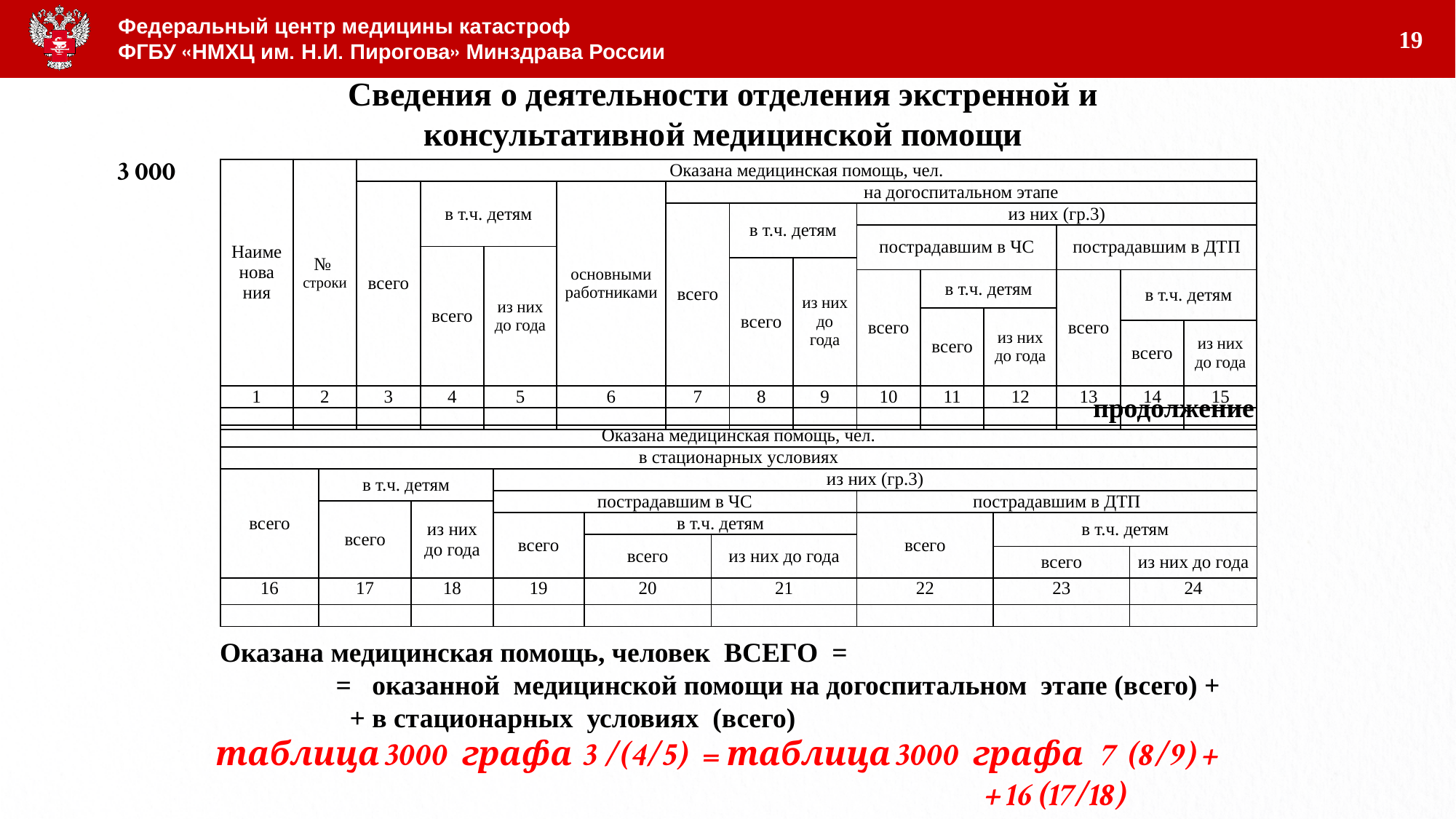

19
Сведения о деятельности отделения экстренной и
консультативной медицинской помощи
3 000
| Наименова ния | № строки | Оказана медицинская помощь, чел. |  |  |  |  |  |  |  |  |  |  |  |  |
| --- | --- | --- | --- | --- | --- | --- | --- | --- | --- | --- | --- | --- | --- | --- |
|  |  | всего | в т.ч. детям |  | основными работниками | на догоспитальном этапе |  |  |  |  |  |  |  |  |
|  |  |  |  |  |  | всего | в т.ч. детям |  | из них (гр.3) |  |  |  |  |  |
|  |  |  |  |  |  |  |  |  | пострадавшим в ЧС |  |  | пострадавшим в ДТП |  |  |
|  |  |  | всего | из них до года |  |  |  |  |  |  |  |  |  |  |
|  |  |  |  |  |  |  | всего | из них до года |  |  |  |  |  |  |
|  |  |  |  |  |  |  |  |  | всего | в т.ч. детям |  | всего | в т.ч. детям |  |
|  |  |  |  |  |  |  |  |  |  | всего | из них до года |  |  |  |
|  |  |  |  |  |  |  |  |  |  |  |  |  | всего | из них до года |
| 1 | 2 | 3 | 4 | 5 | 6 | 7 | 8 | 9 | 10 | 11 | 12 | 13 | 14 | 15 |
|  |  |  |  |  |  |  |  |  |  |  |  |  |  |  |
   продолжение
| Оказана медицинская помощь, чел. |  |  |  |  |  |  |  |  |
| --- | --- | --- | --- | --- | --- | --- | --- | --- |
| в стационарных условиях |  |  |  |  |  |  |  |  |
| всего | в т.ч. детям |  | из них (гр.3) |  |  |  |  |  |
|  |  |  | пострадавшим в ЧС |  |  | пострадавшим в ДТП |  |  |
|  | всего | из них до года |  |  |  |  |  |  |
|  |  |  | всего | в т.ч. детям |  | всего | в т.ч. детям |  |
|  |  |  |  | всего | из них до года |  |  |  |
|  |  |  |  |  |  |  | всего | из них до года |
| 16 | 17 | 18 | 19 | 20 | 21 | 22 | 23 | 24 |
|  |  |  |  |  |  |  |  |  |
Оказана медицинская помощь, человек  ВСЕГО  =
	 =   оказанной  медицинской помощи на догоспитальном  этапе (всего) +
	   + в стационарных  условиях  (всего)
таблица 3000  графа  3 /(4/5)  = таблица 3000  графа   7  (8/9) +
							 + 16 (17/18)